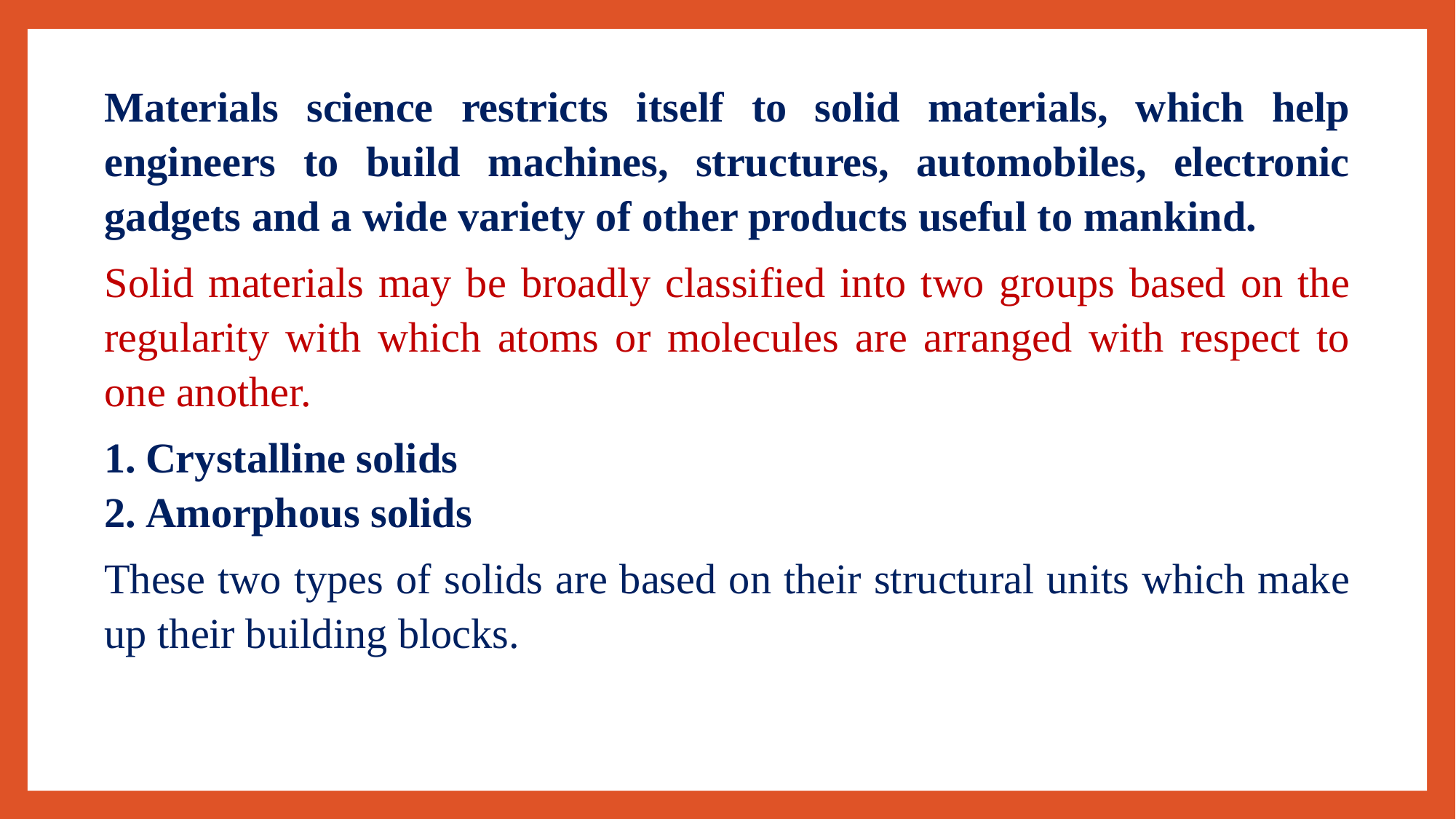

Materials science restricts itself to solid materials, which help engineers to build machines, structures, automobiles, electronic gadgets and a wide variety of other products useful to mankind.
Solid materials may be broadly classified into two groups based on the regularity with which atoms or molecules are arranged with respect to one another.
Crystalline solids
Amorphous solids
These two types of solids are based on their structural units which make up their building blocks.